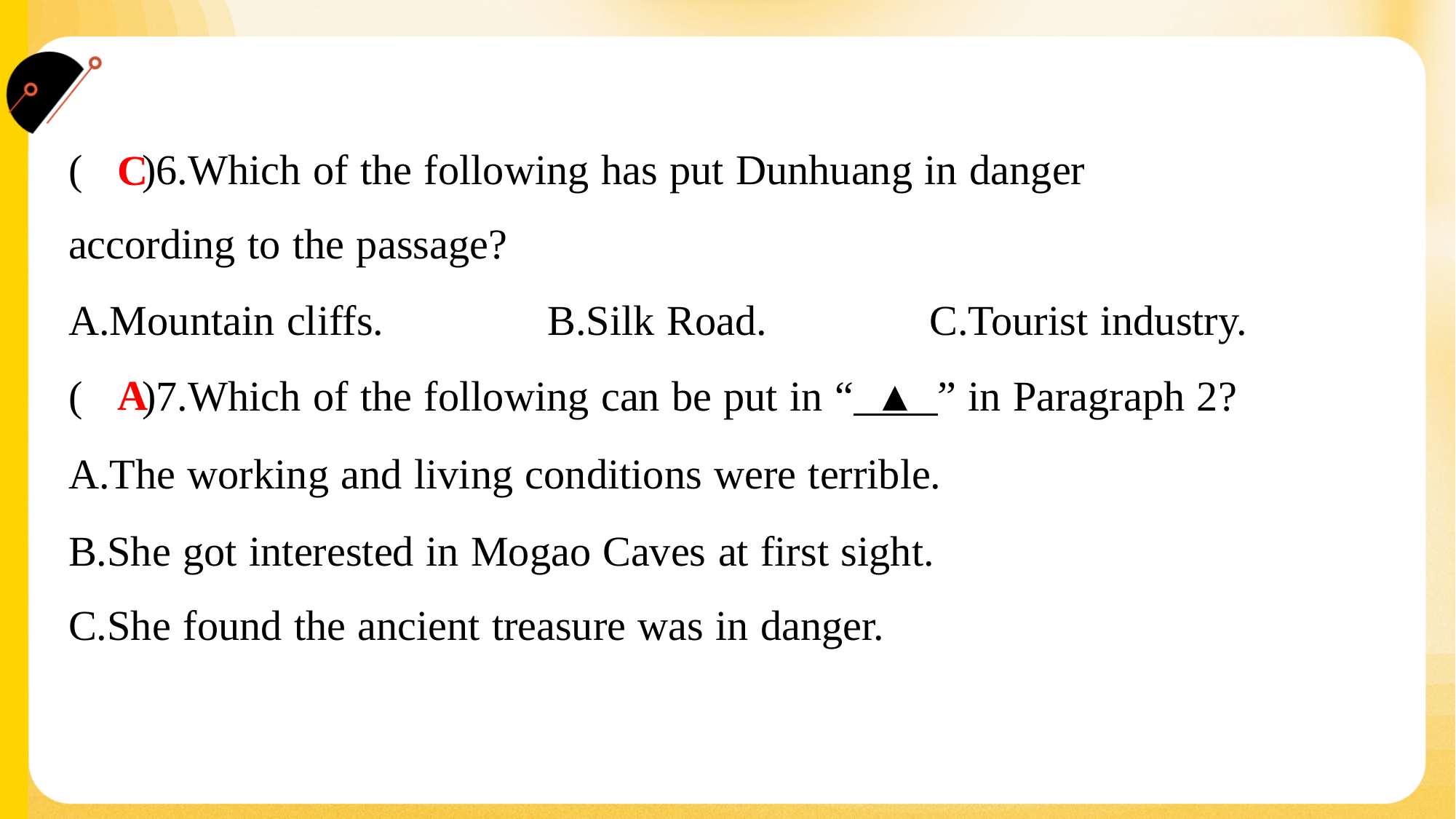

(     )6.Which of the following has put Dunhuang in danger
according to the passage?
C
A.Mountain cliffs.	B.Silk Road.	C.Tourist industry.
A
(     )7.Which of the following can be put in “  ▲  ” in Paragraph 2?
A.The working and living conditions were terrible.
B.She got interested in Mogao Caves at first sight.
C.She found the ancient treasure was in danger.